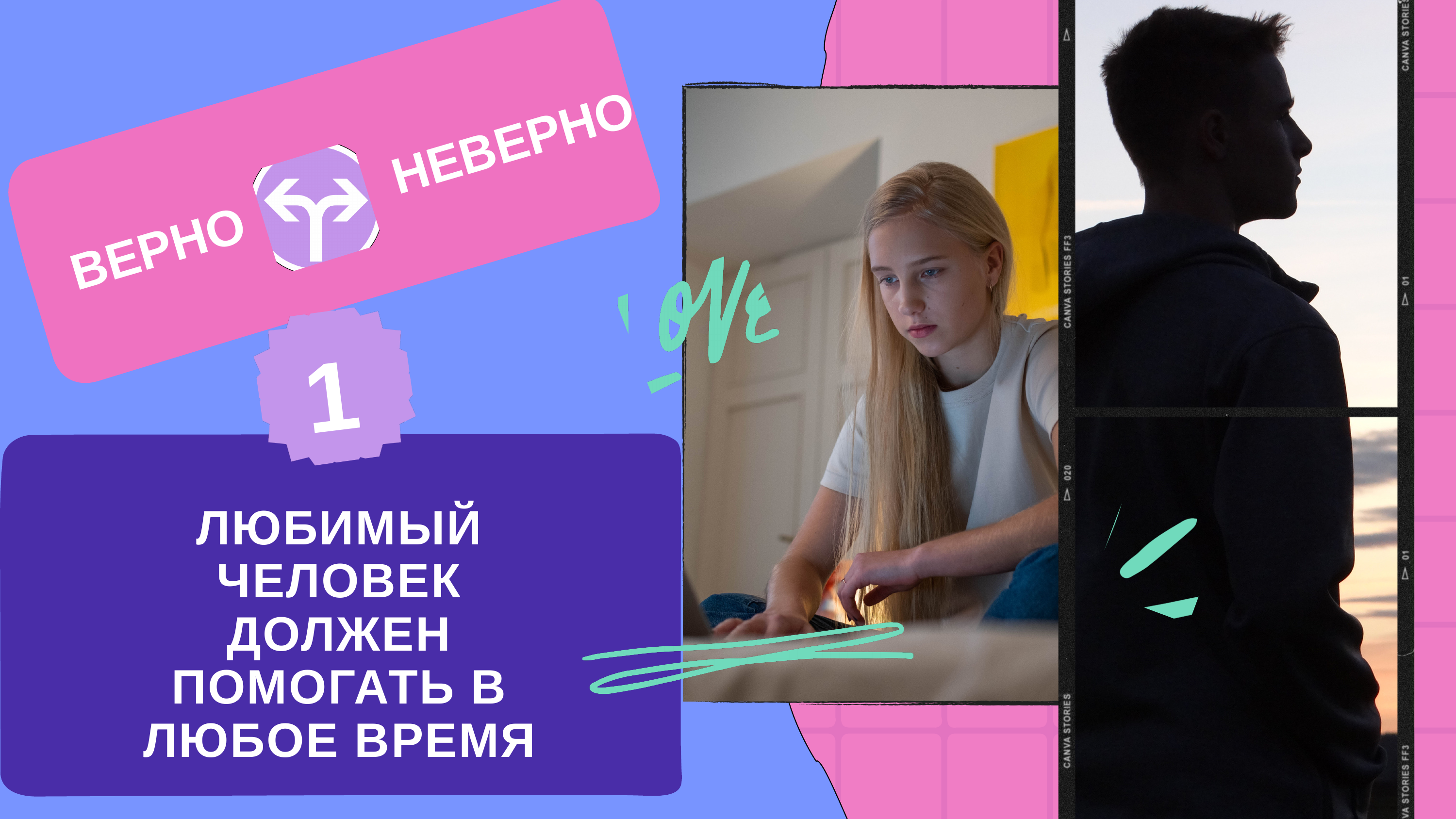

НЕВЕРНО

ВЕРНО

1

ЛЮБИМЫЙ ЧЕЛОВЕК ДОЛЖЕН ПОМОГАТЬ В ЛЮБОЕ ВРЕМЯ